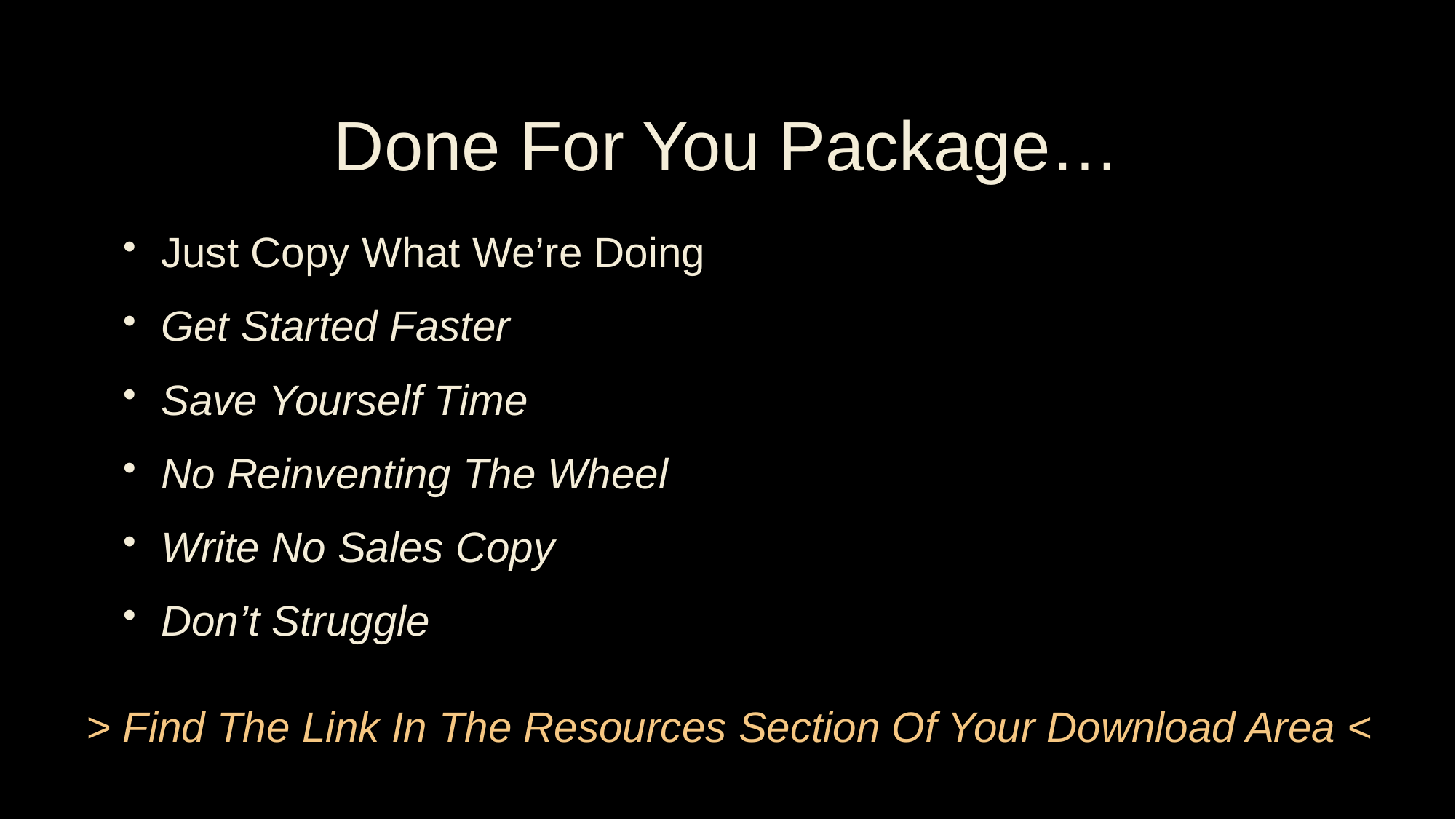

# Done For You Package…
Just Copy What We’re Doing
Get Started Faster
Save Yourself Time
No Reinventing The Wheel
Write No Sales Copy
Don’t Struggle

> Find The Link In The Resources Section Of Your Download Area <